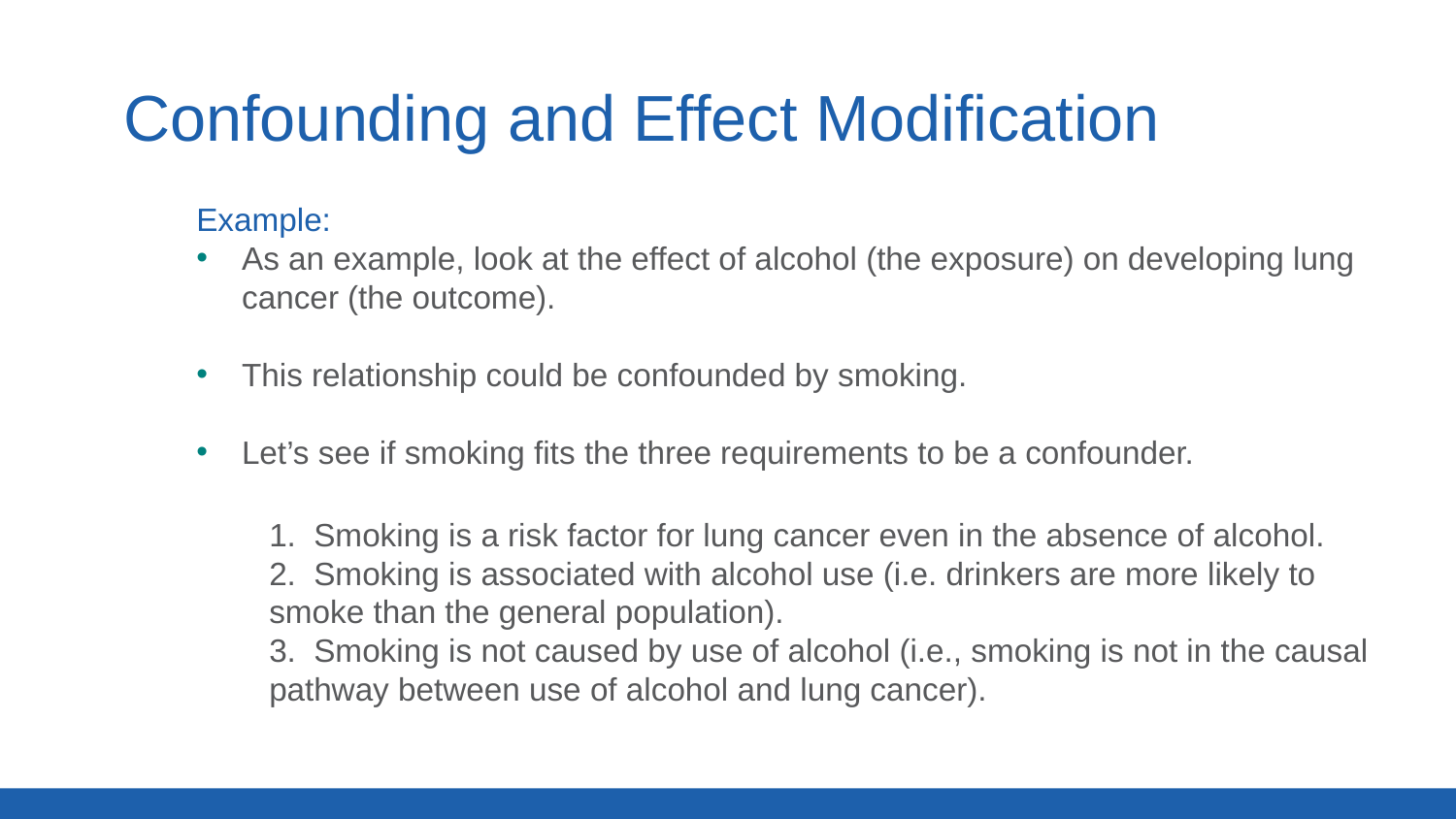

Confounding and Effect Modification
Example:
As an example, look at the effect of alcohol (the exposure) on developing lung cancer (the outcome).

This relationship could be confounded by smoking.

Let’s see if smoking fits the three requirements to be a confounder.

1.  Smoking is a risk factor for lung cancer even in the absence of alcohol.
2.  Smoking is associated with alcohol use (i.e. drinkers are more likely to smoke than the general population).
3.  Smoking is not caused by use of alcohol (i.e., smoking is not in the causal pathway between use of alcohol and lung cancer).